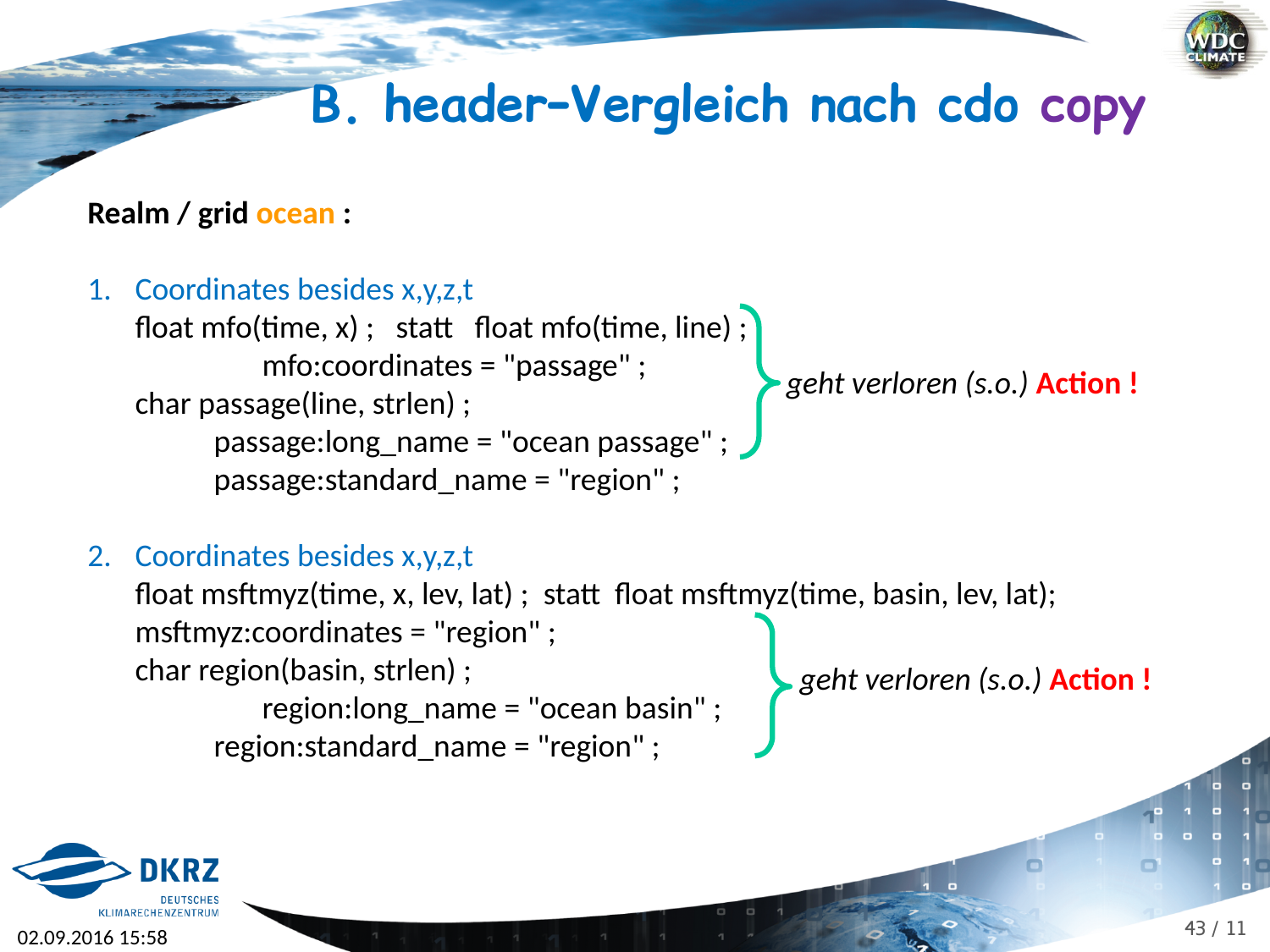

B. header–Vergleich nach cdo copy
Realm / grid ocean :

Coordinates besides x,y,z,t
float mfo(time, x) ;   statt   float mfo(time, line) ;
	mfo:coordinates = "passage" ;
char passage(line, strlen) ;
           passage:long_name = "ocean passage" ;
           passage:standard_name = "region" ;
Coordinates besides x,y,z,t
float msftmyz(time, x, lev, lat) ;  statt  float msftmyz(time, basin, lev, lat); 	msftmyz:coordinates = "region" ;
char region(basin, strlen) ;
	region:long_name = "ocean basin" ;
           region:standard_name = "region" ;

geht verloren (s.o.) Action !

geht verloren (s.o.) Action !